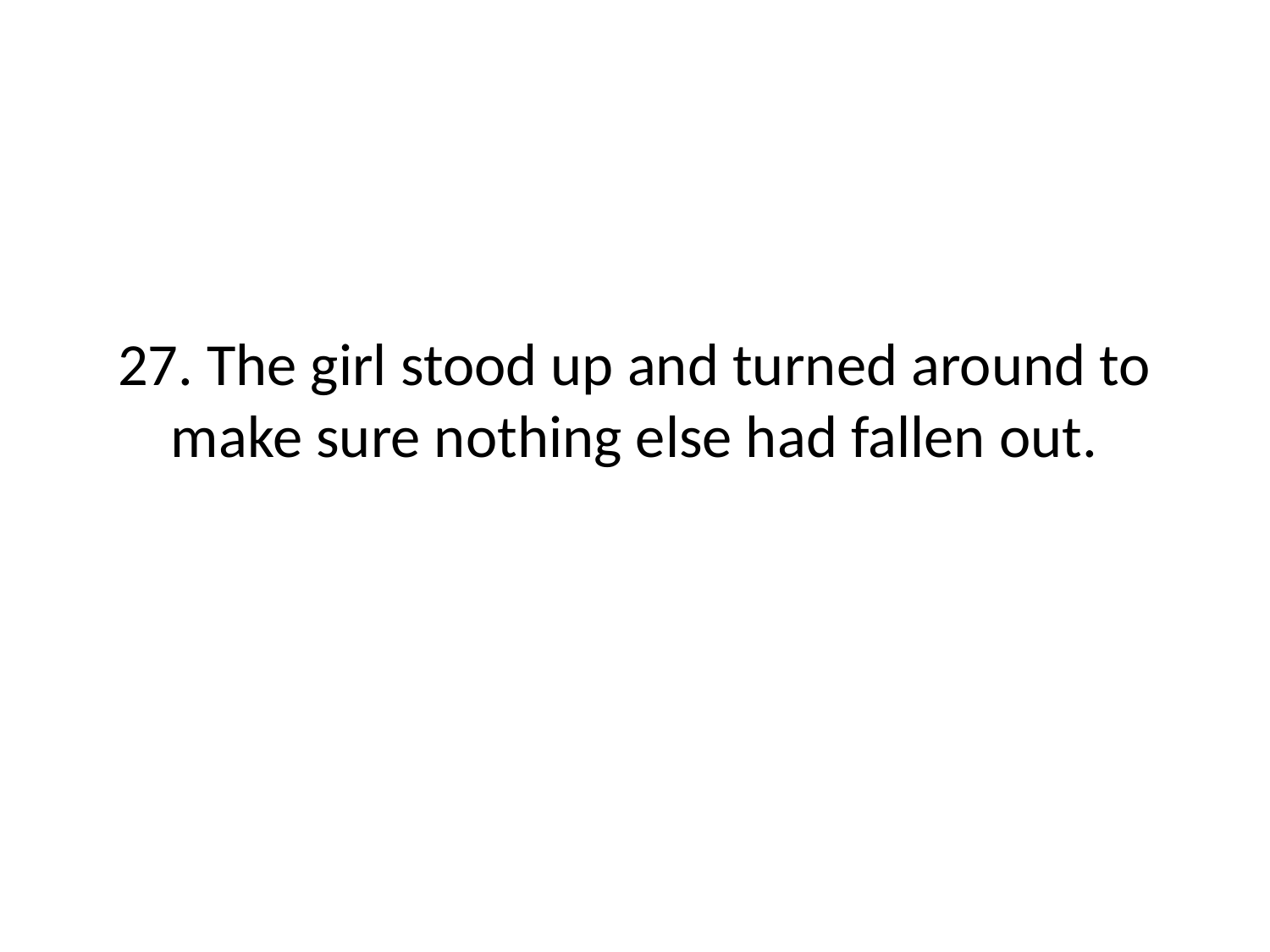

# 27. The girl stood up and turned around to make sure nothing else had fallen out.